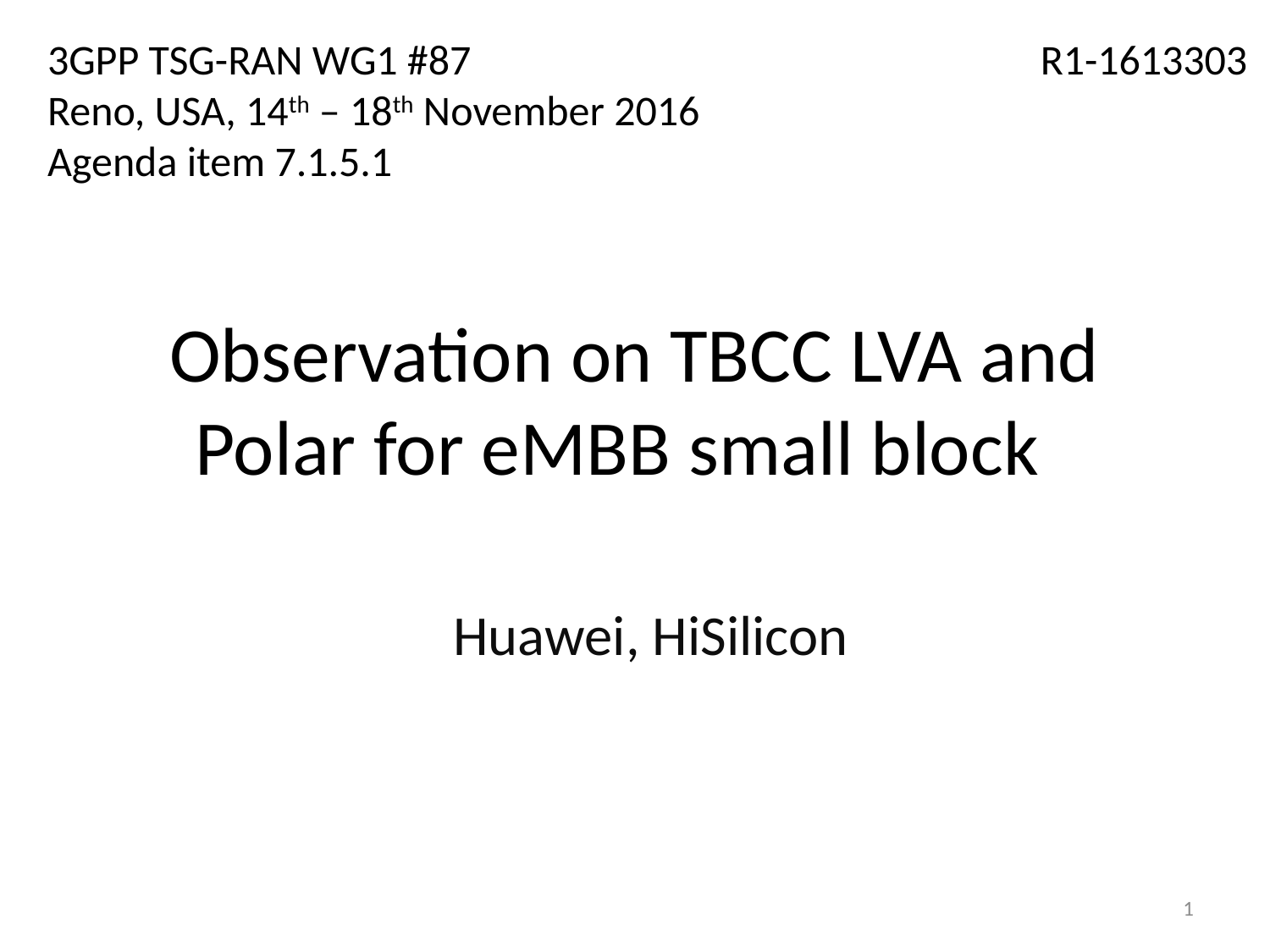

3GPP TSG-RAN WG1 #87
Reno, USA, 14th – 18th November 2016
Agenda item 7.1.5.1
R1-1613303
# Observation on TBCC LVA and Polar for eMBB small block
Huawei, HiSilicon
1